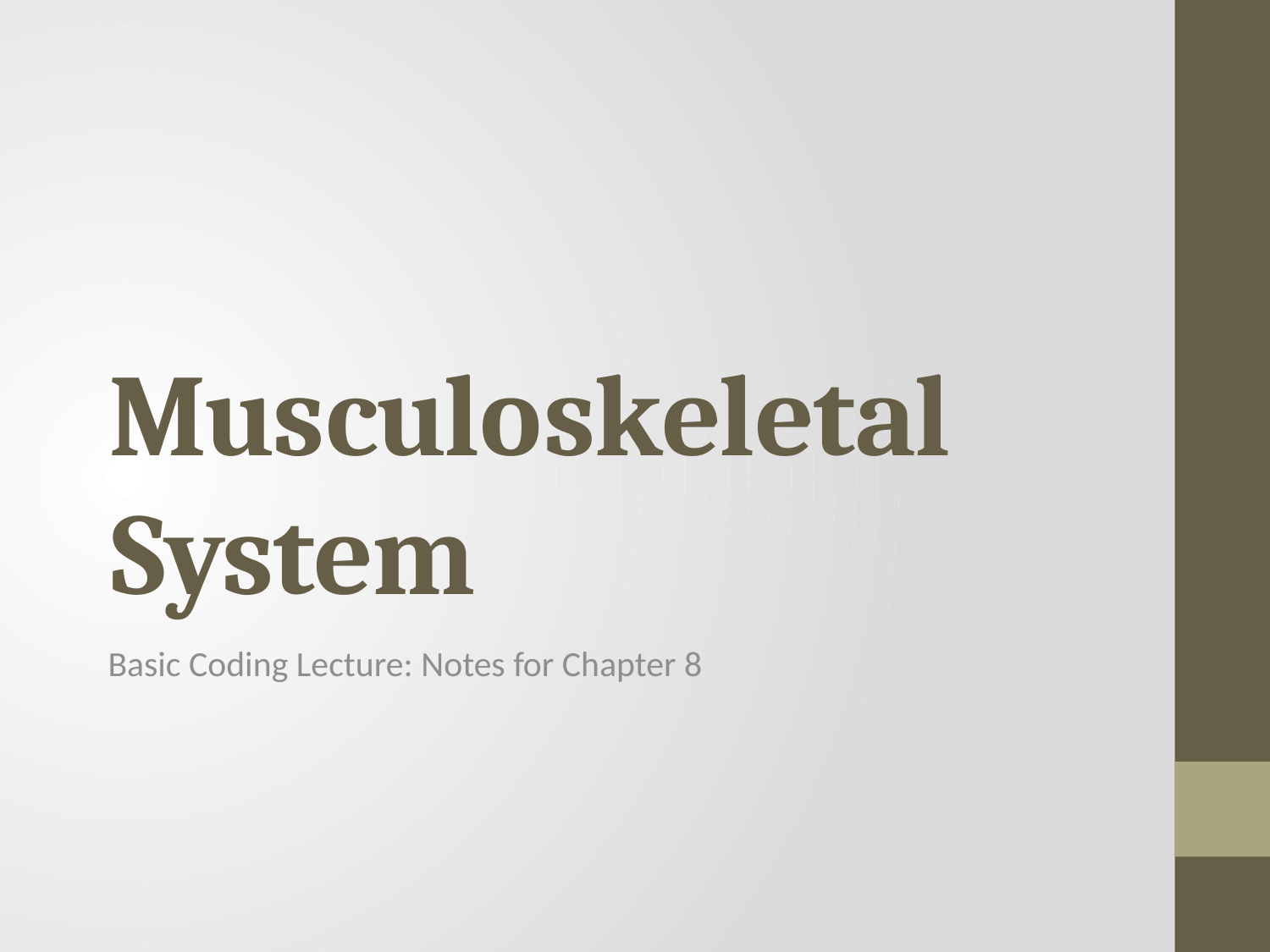

# Musculoskeletal System
Basic Coding Lecture: Notes for Chapter 8